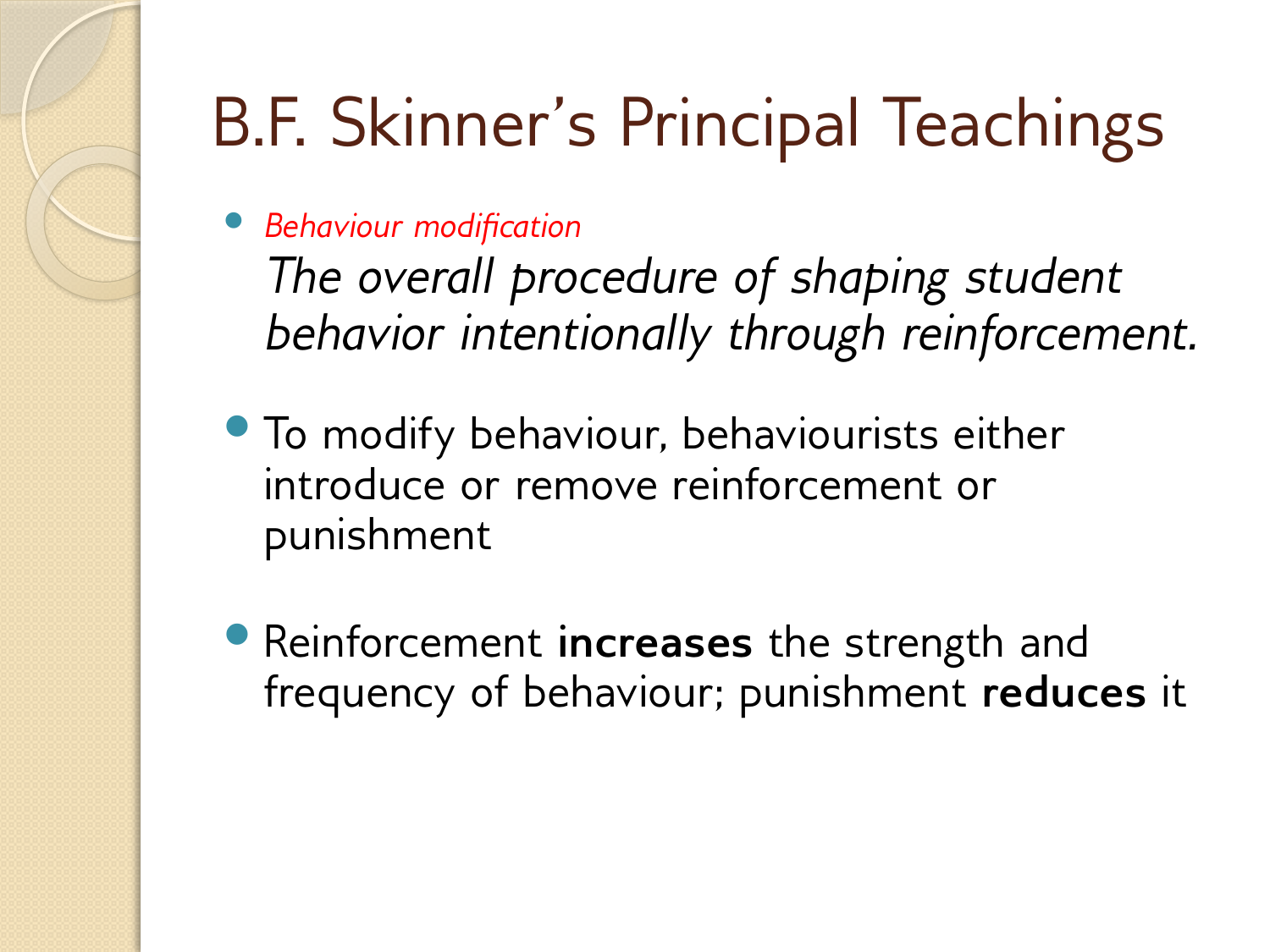

# B.F. Skinner’s Principal Teachings
Behaviour modification
	The overall procedure of shaping student behavior intentionally through reinforcement.

To modify behaviour, behaviourists either introduce or remove reinforcement or punishment

Reinforcement increases the strength and frequency of behaviour; punishment reduces it